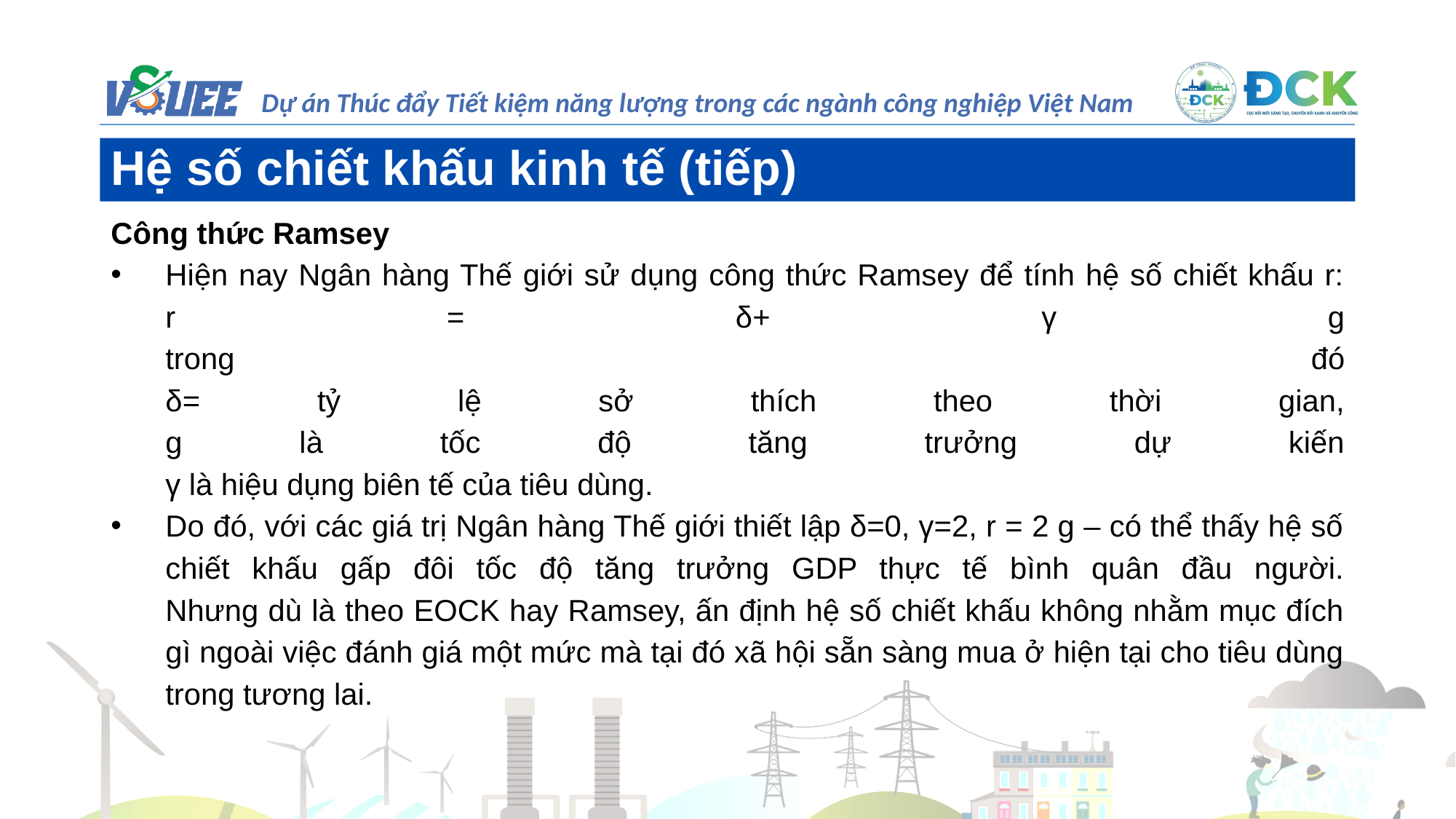

Hệ số chiết khấu kinh tế (tiếp)
Công thức Ramsey
Hiện nay Ngân hàng Thế giới sử dụng công thức Ramsey để tính hệ số chiết khấu r:
r = δ+ γ g
trong đó
δ= tỷ lệ sở thích theo thời gian,
g là tốc độ tăng trưởng dự kiến
γ là hiệu dụng biên tế của tiêu dùng.
Do đó, với các giá trị Ngân hàng Thế giới thiết lập δ=0, γ=2, r = 2 g – có thể thấy hệ số chiết khấu gấp đôi tốc độ tăng trưởng GDP thực tế bình quân đầu người.
Nhưng dù là theo EOCK hay Ramsey, ấn định hệ số chiết khấu không nhằm mục đích gì ngoài việc đánh giá một mức mà tại đó xã hội sẵn sàng mua ở hiện tại cho tiêu dùng trong tương lai.